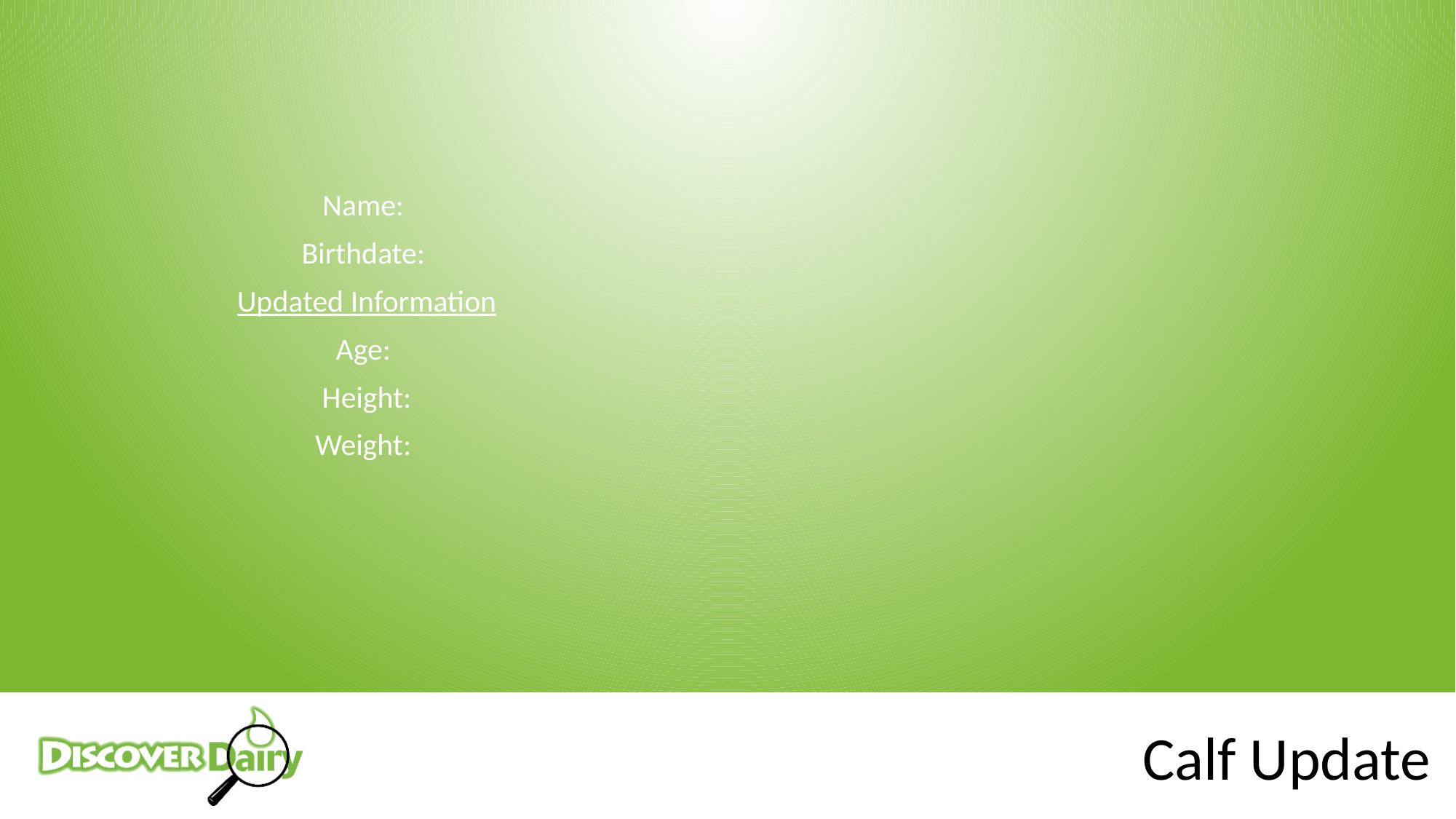

Name:
Birthdate:
Updated Information
Age:
Height:
Weight: